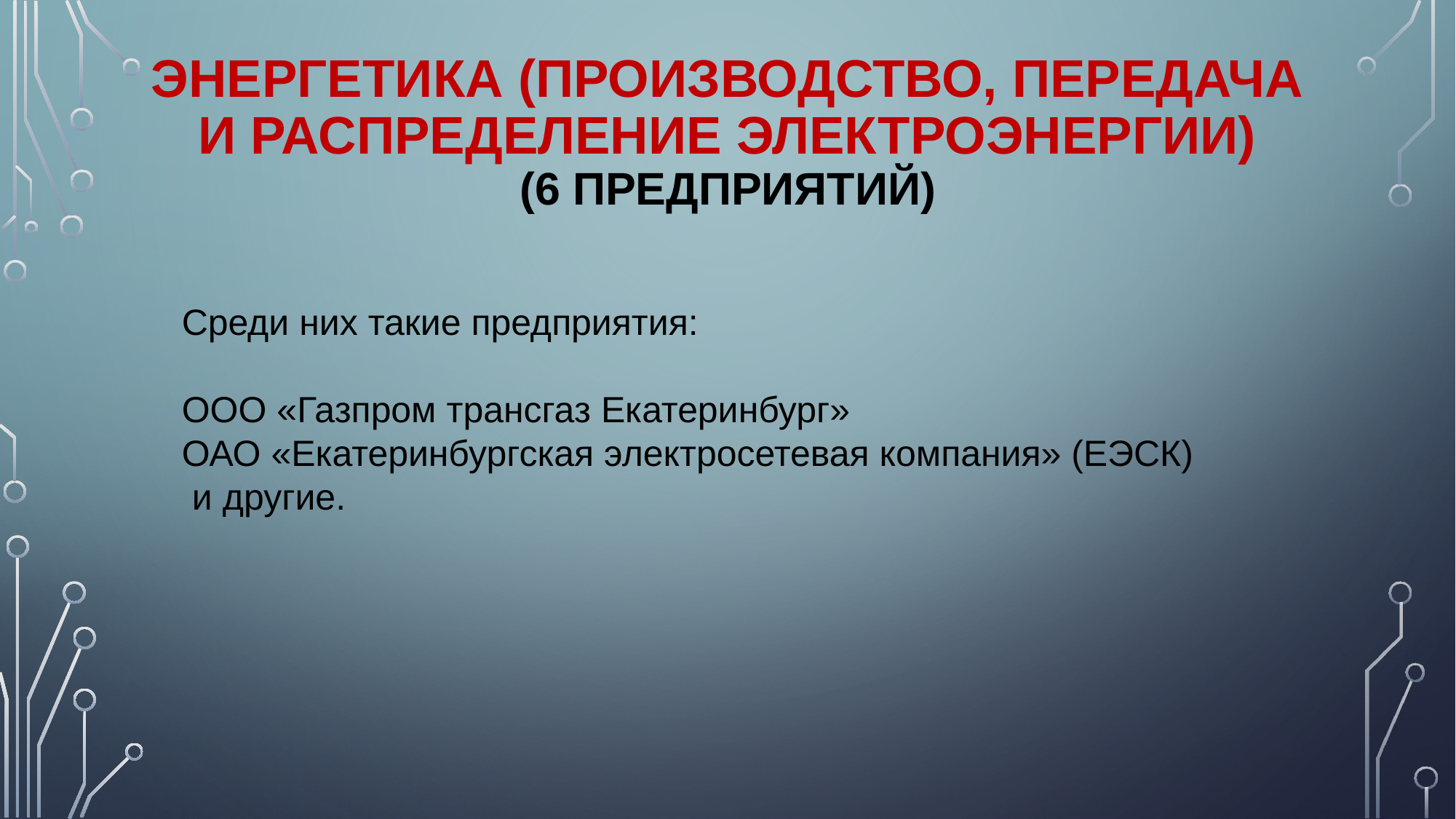

# Энергетика (производство, передача и распределение электроэнергии) (6 предприятий)
Среди них такие предприятия:

ООО «Газпром трансгаз Екатеринбург»
ОАО «Екатеринбургская электросетевая компания» (ЕЭСК)
 и другие.